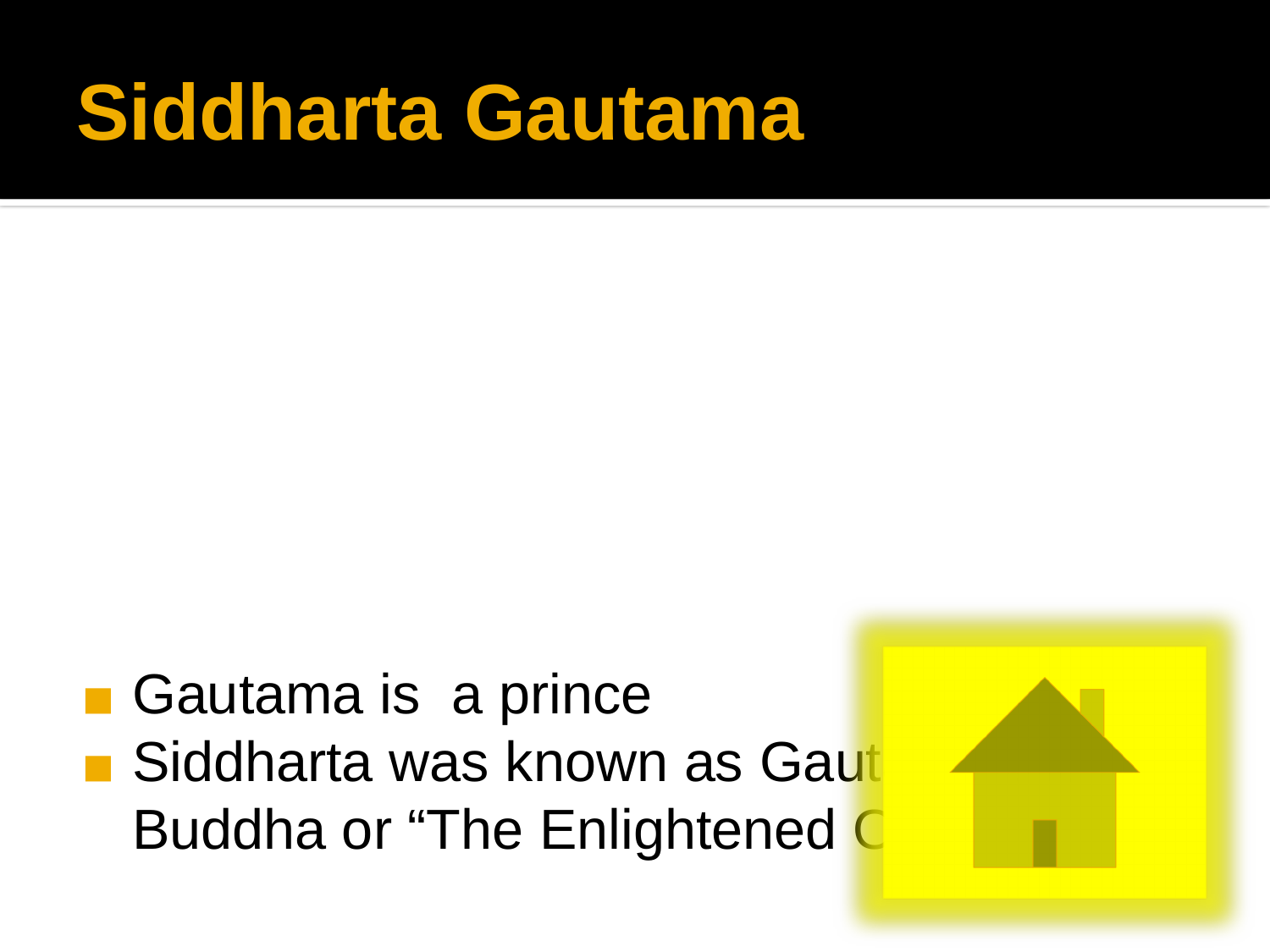

Gautama is  a prince
Siddharta was known as Gautama the Buddha or “The Enlightened One”
# Siddharta Gautama